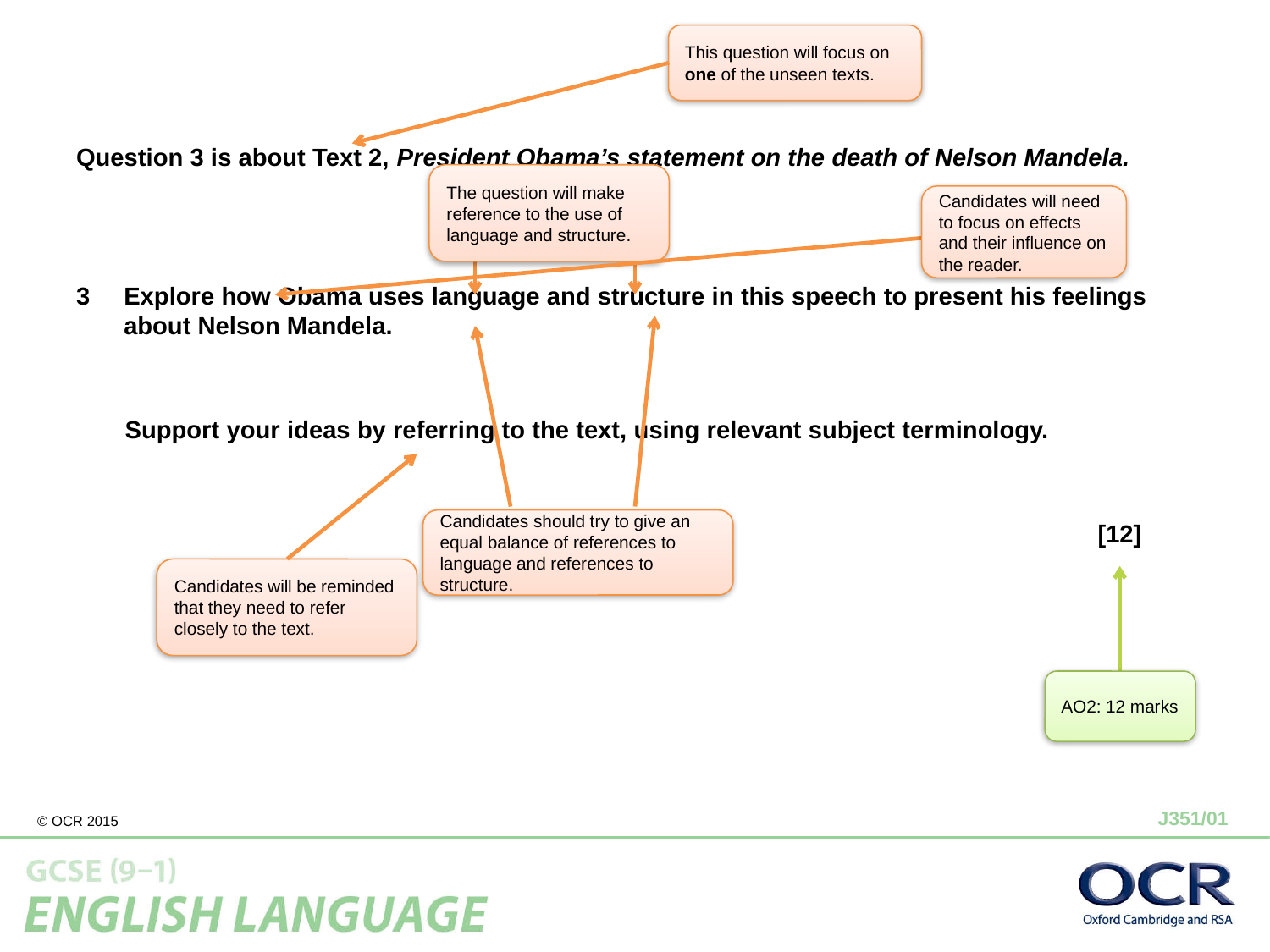

This question will focus on one of the unseen texts.

Question 3 is about Text 2, President Obama’s statement on the death of Nelson Mandela.

Explore how Obama uses language and structure in this speech to present his feelings about Nelson Mandela.

       Support your ideas by referring to the text, using relevant subject terminology.

							                   [12]

The question will make reference to the use of language and structure.
Candidates will need to focus on effects and their influence on the reader.
Candidates should try to give an equal balance of references to language and references to structure.
Candidates will be reminded that they need to refer closely to the text.
AO2: 12 marks